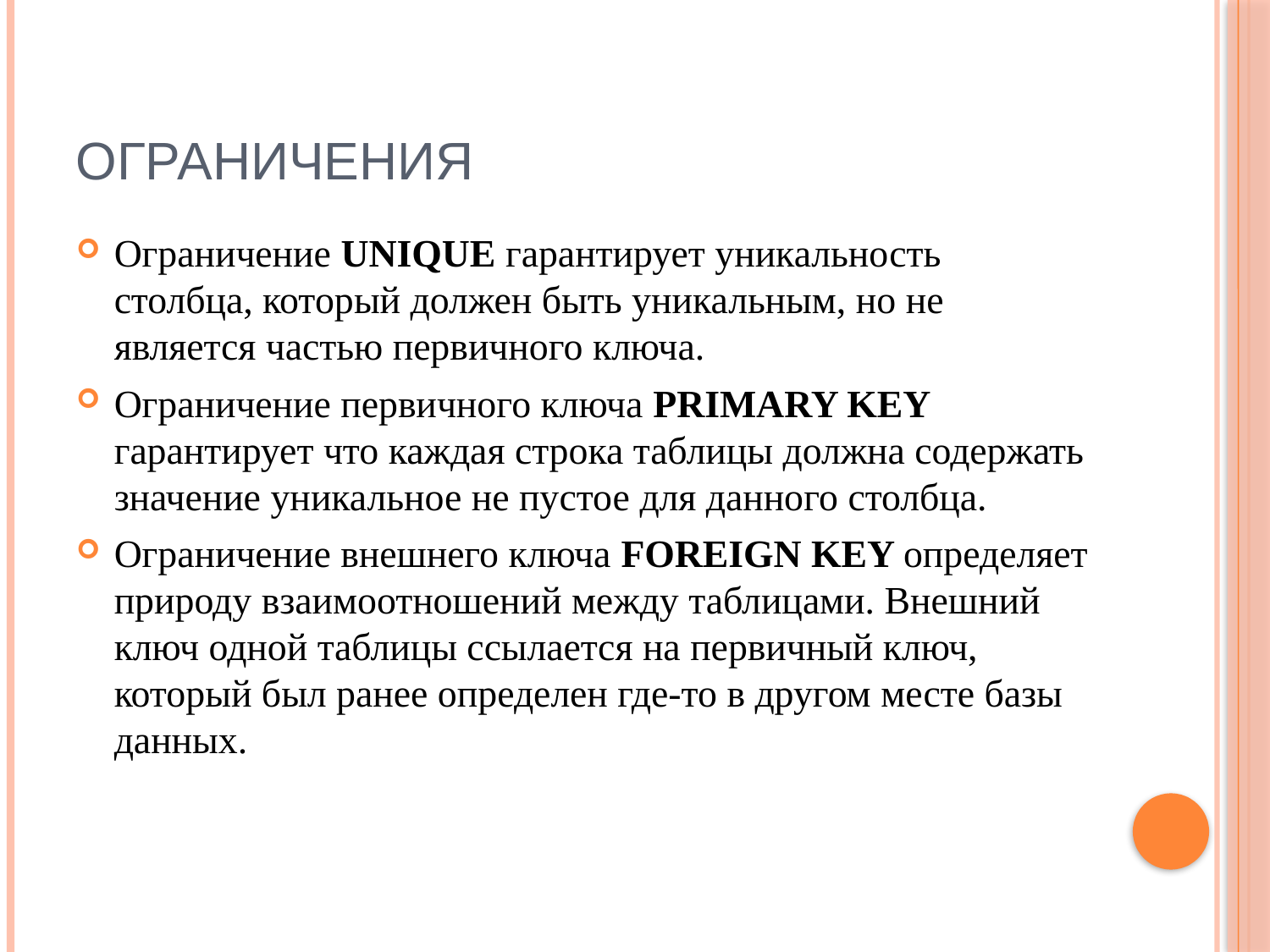

# Ограничения
Ограничение UNIQUE гарантирует уникальность столбца, который должен быть уникальным, но не является частью первичного ключа.
Ограничение первичного ключа PRIMARY KEY гарантирует что каждая строка таблицы должна содержать значение уникальное не пустое для данного столбца.
Ограничение внешнего ключа FOREIGN KEY определяет природу взаимоотношений между таблицами. Внешний ключ одной таблицы ссылается на первичный ключ, который был ранее определен где-то в другом месте базы данных.